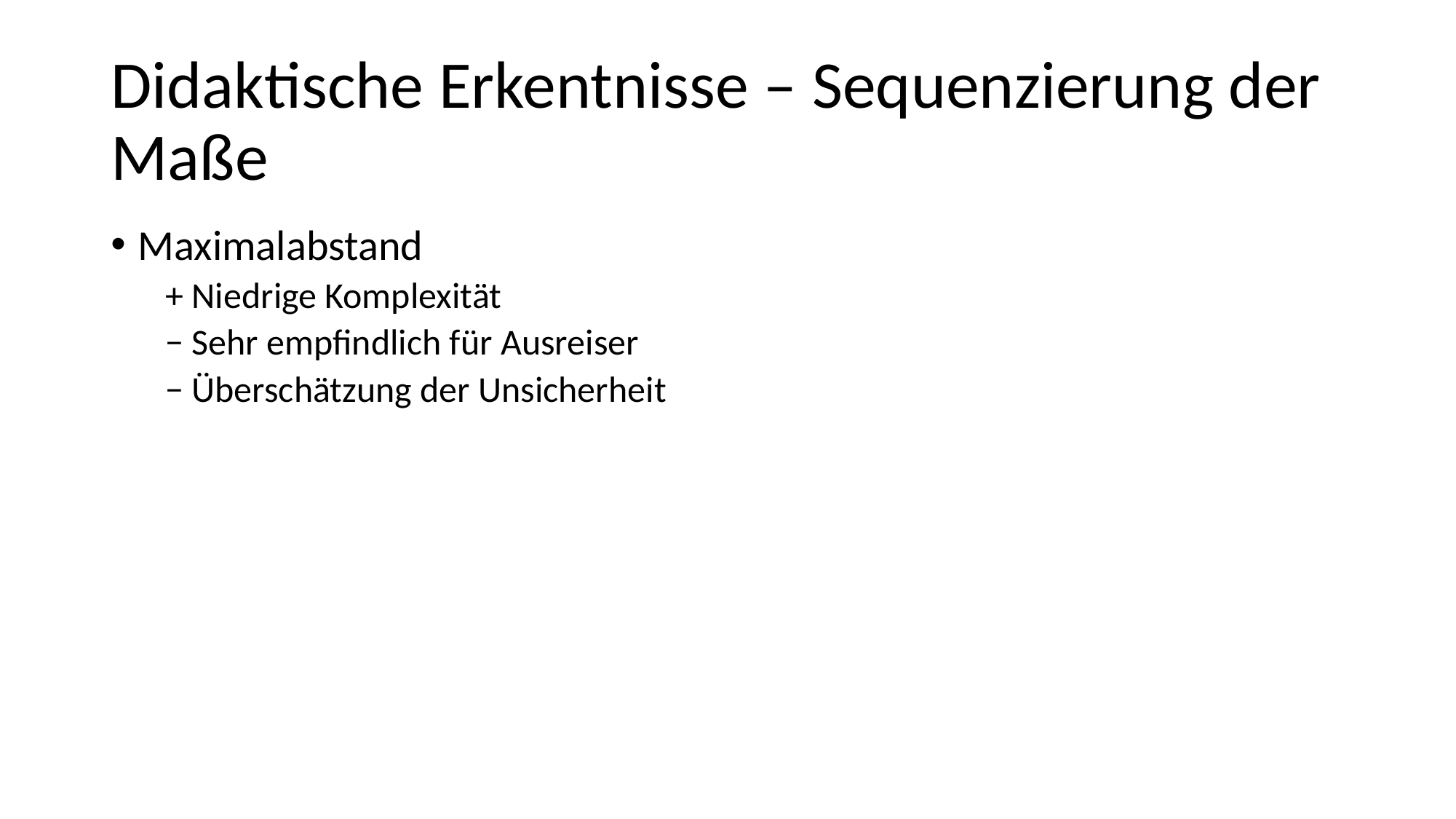

# Didaktische Erkentnisse – Sequenzierung der Maße
Maximalabstand
+ Niedrige Komplexität
− Sehr empfindlich für Ausreiser
− Überschätzung der Unsicherheit